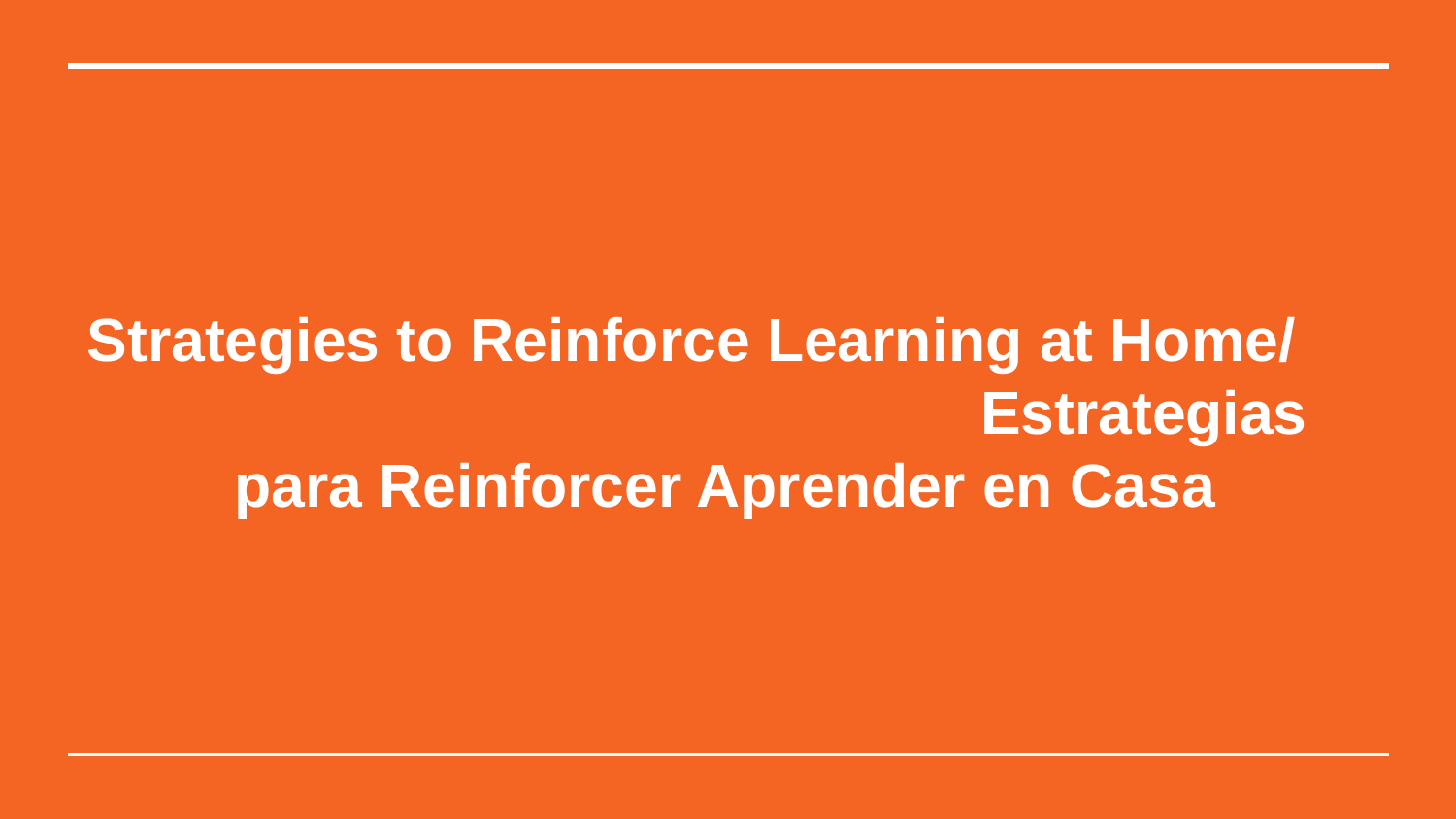

# Strategies to Reinforce Learning at Home/                                                       Estrategias para Reinforcer Aprender en Casa